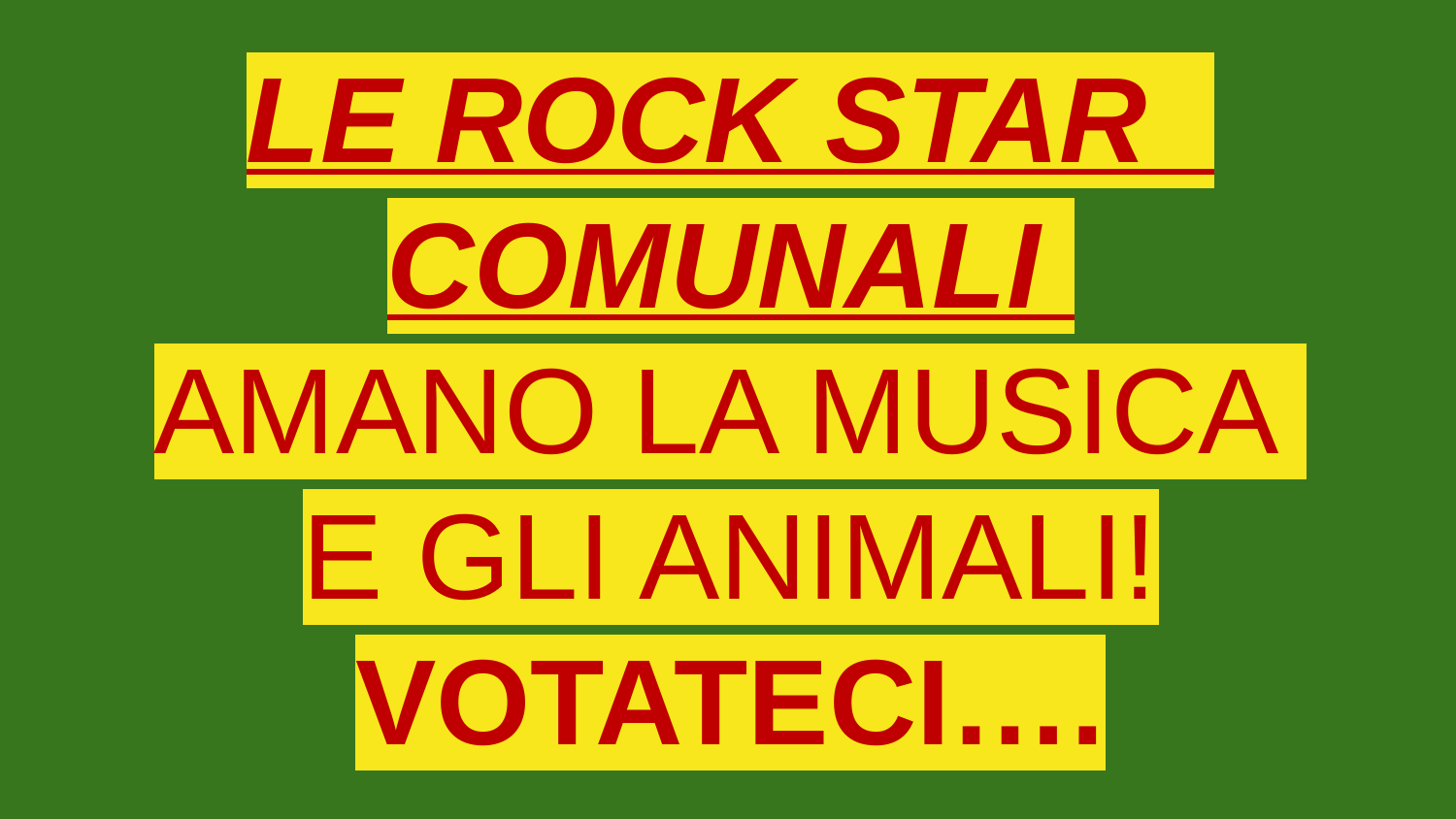

# LE ROCK STAR   COMUNALI
AMANO LA MUSICA
E GLI ANIMALI!
VOTATECI….